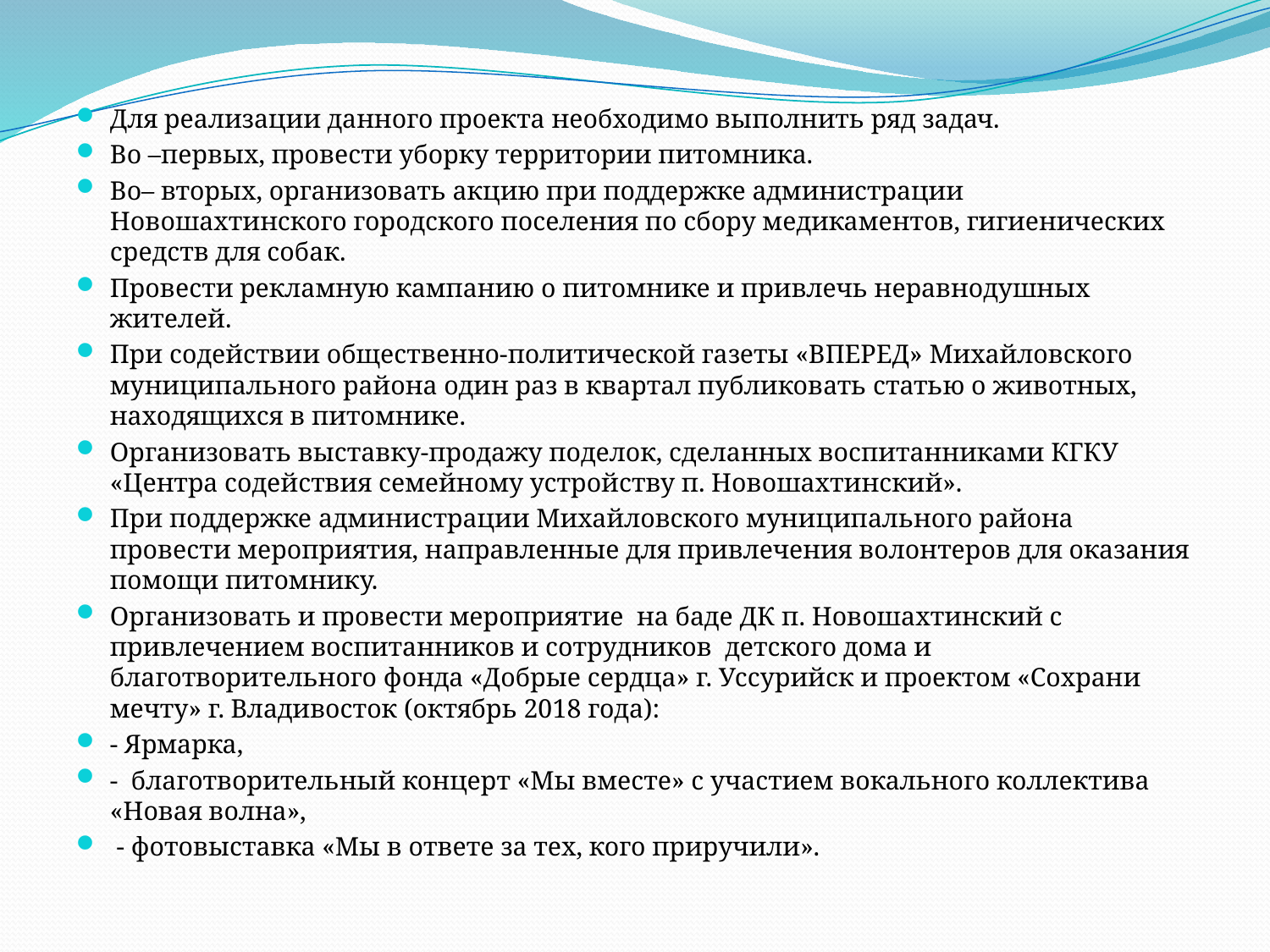

Для реализации данного проекта необходимо выполнить ряд задач.
Во –первых, провести уборку территории питомника.
Во– вторых, организовать акцию при поддержке администрации Новошахтинского городского поселения по сбору медикаментов, гигиенических средств для собак.
Провести рекламную кампанию о питомнике и привлечь неравнодушных жителей.
При содействии общественно-политической газеты «ВПЕРЕД» Михайловского муниципального района один раз в квартал публиковать статью о животных, находящихся в питомнике.
Организовать выставку-продажу поделок, сделанных воспитанниками КГКУ «Центра содействия семейному устройству п. Новошахтинский».
При поддержке администрации Михайловского муниципального района провести мероприятия, направленные для привлечения волонтеров для оказания помощи питомнику.
Организовать и провести мероприятие  на баде ДК п. Новошахтинский с привлечением воспитанников и сотрудников  детского дома и благотворительного фонда «Добрые сердца» г. Уссурийск и проектом «Сохрани мечту» г. Владивосток (октябрь 2018 года):
- Ярмарка,
-  благотворительный концерт «Мы вместе» с участием вокального коллектива «Новая волна»,
 - фотовыставка «Мы в ответе за тех, кого приручили».
#